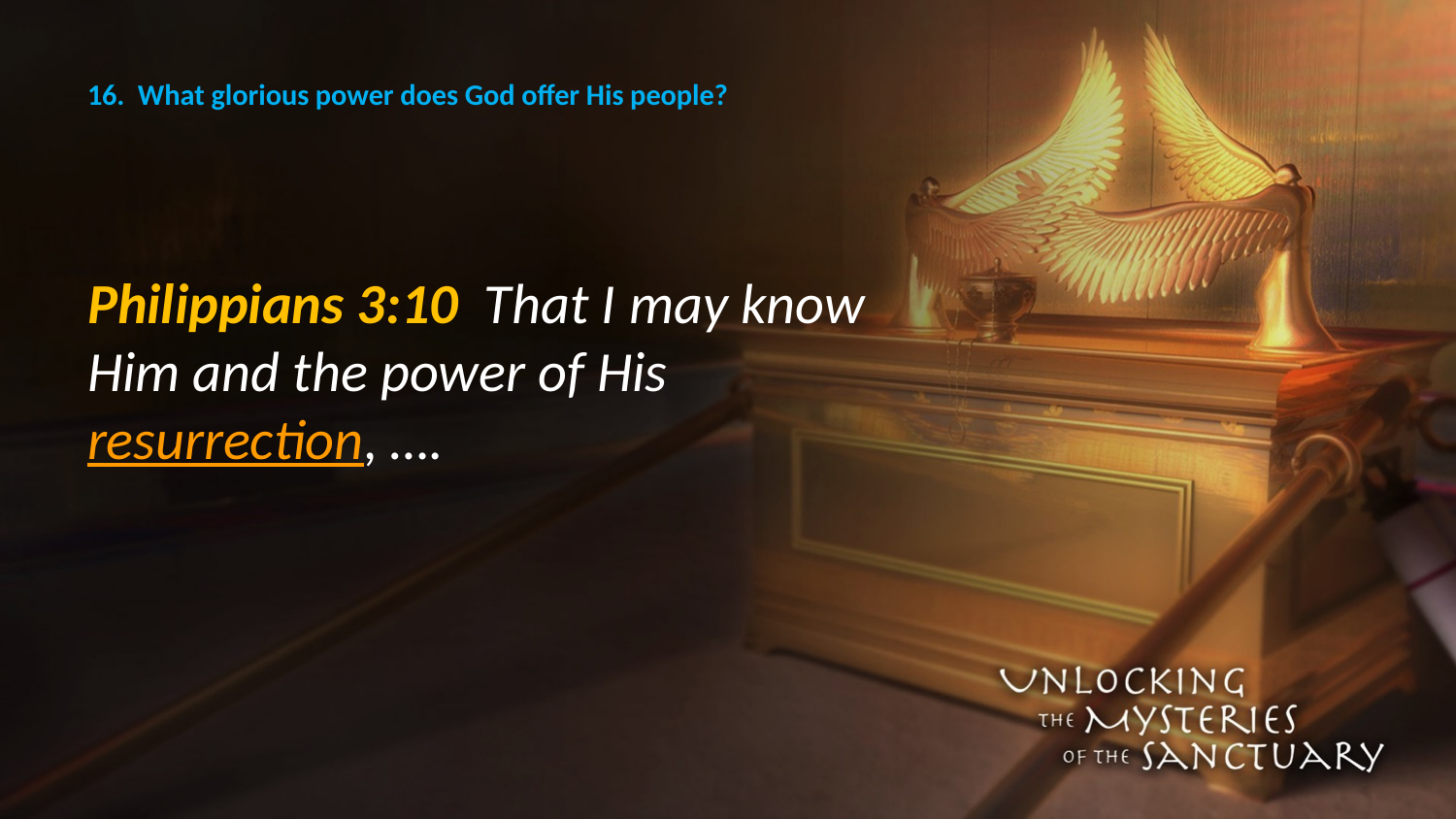

# 16.  What glorious power does God offer His people?

Philippians 3:10  That I may know Him and the power of His resurrection, ….